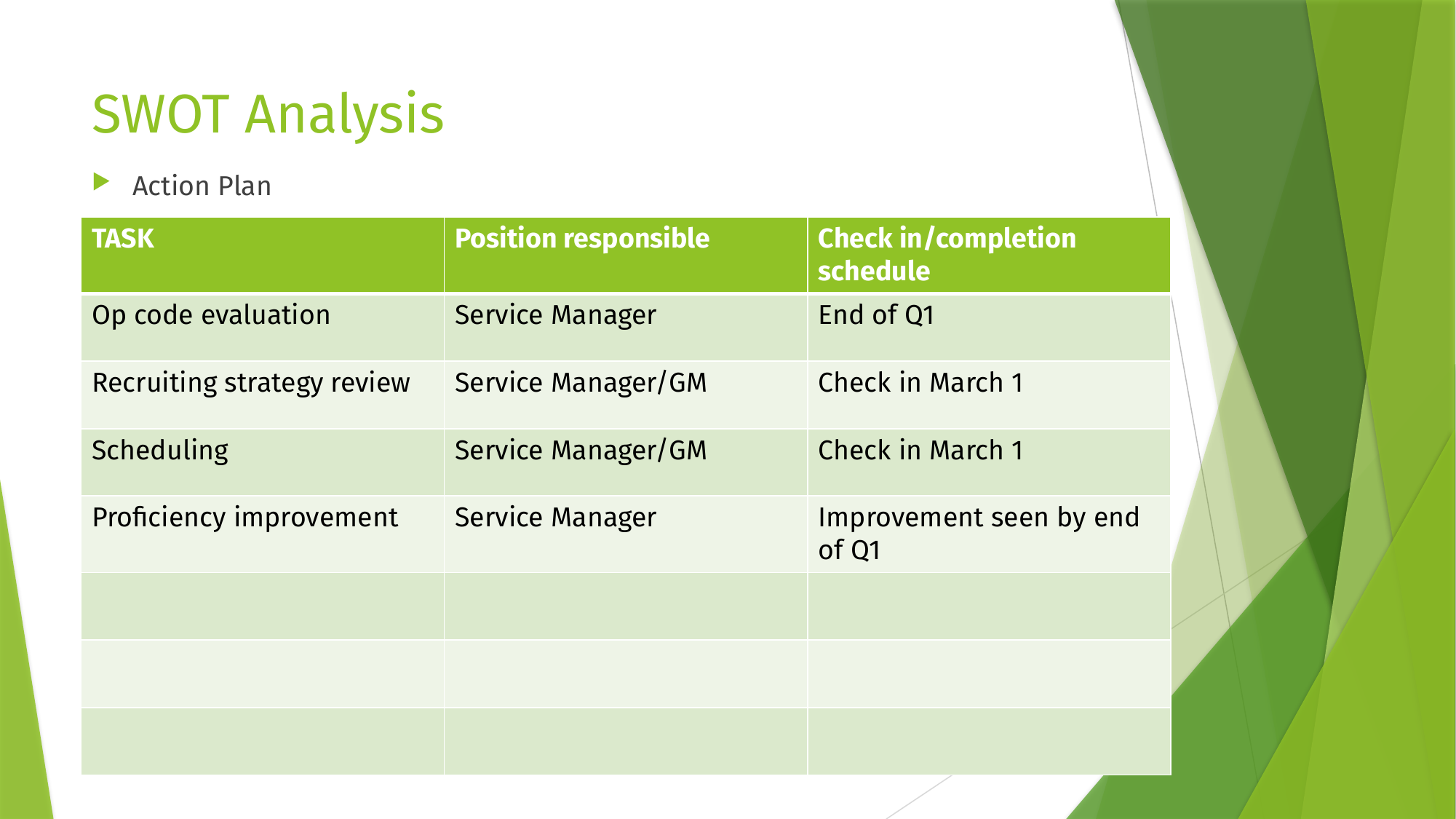

# SWOT Analysis
Action Plan

| TASK | Position responsible | Check in/completion schedule |
| --- | --- | --- |
| Op code evaluation | Service Manager | End of Q1 |
| Recruiting strategy review | Service Manager/GM | Check in March 1 |
| Scheduling | Service Manager/GM | Check in March 1 |
| Proficiency improvement | Service Manager | Improvement seen by end of Q1 |
|  |  |  |
|  |  |  |
|  |  |  |